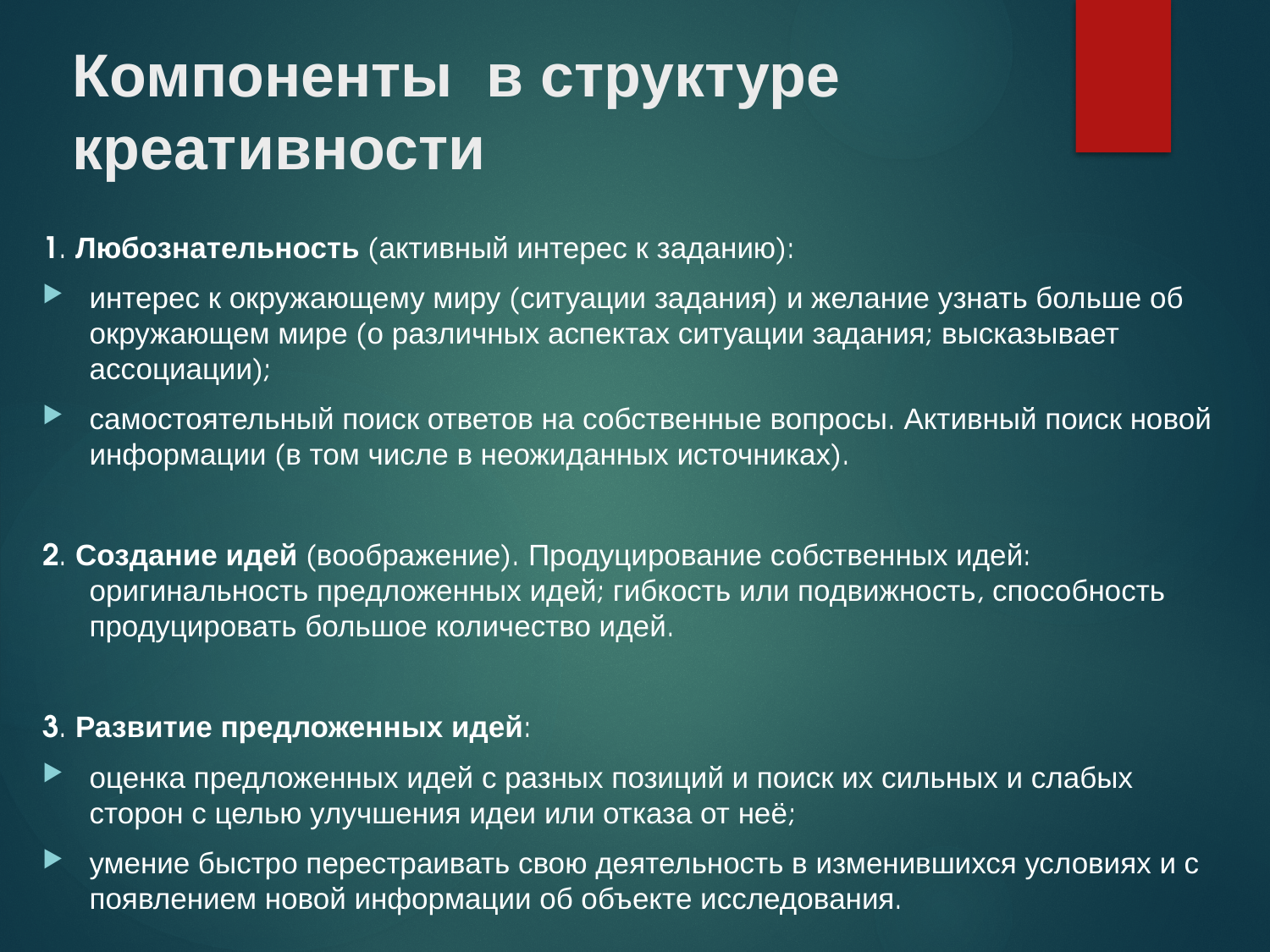

# Компоненты  в структуре креативности
1. Любознательность (активный интерес к заданию):
интерес к окружающему миру (ситуации задания) и желание узнать больше об окружающем мире (о различных аспектах ситуации задания; высказывает ассоциации);
самостоятельный поиск ответов на собственные вопросы. Активный поиск новой информации (в том числе в неожиданных источниках).

2. Создание идей (воображение). Продуцирование собственных идей: оригинальность предложенных идей; гибкость или подвижность, способность продуцировать большое количество идей.

3. Развитие предложенных идей:
оценка предложенных идей с разных позиций и поиск их сильных и слабых сторон с целью улучшения идеи или отказа от неё;
умение быстро перестраивать свою деятельность в изменившихся условиях и с появлением новой информации об объекте исследования.